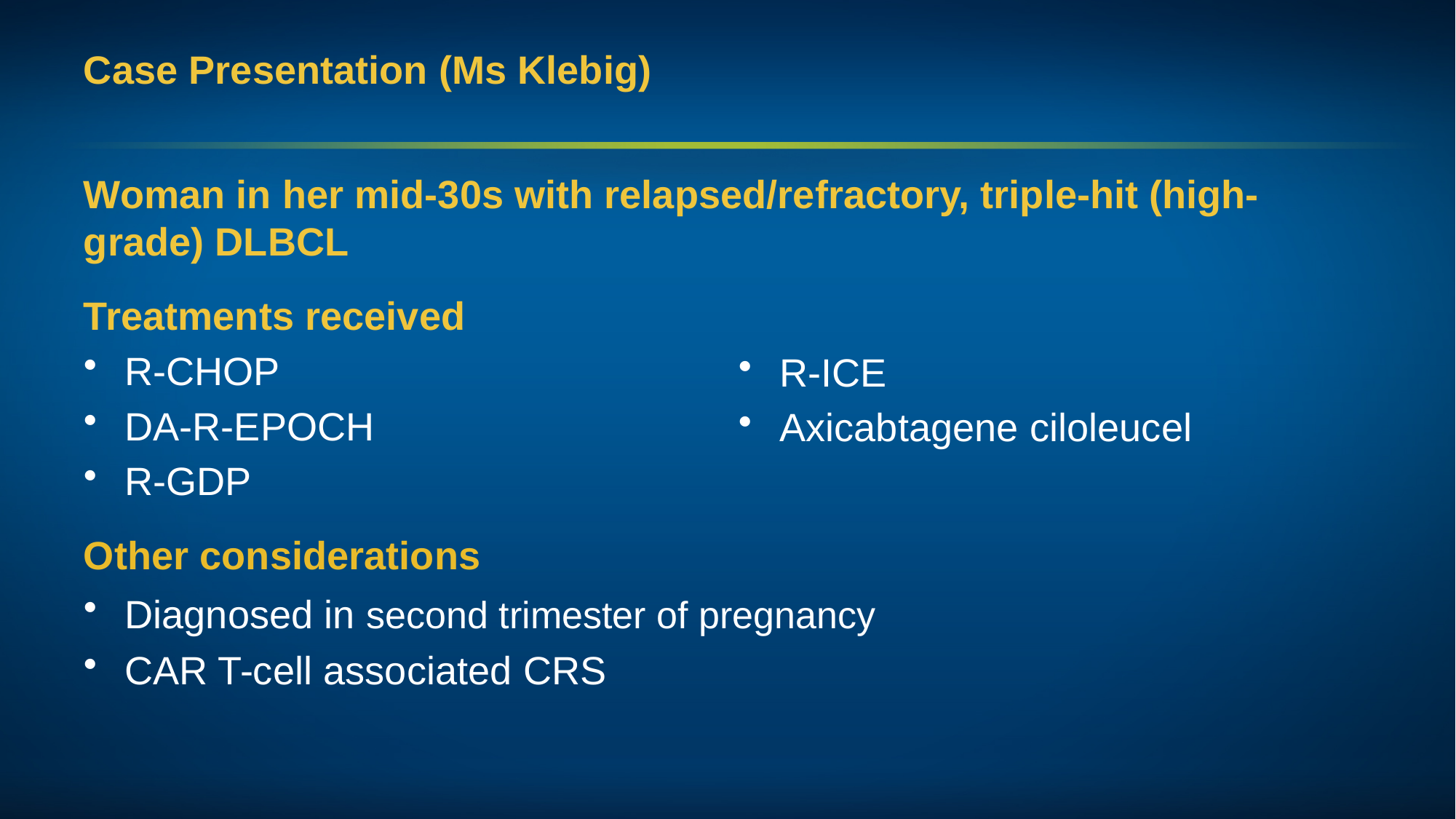

# Case Presentation (Ms Klebig)
Woman in her mid-30s with relapsed/refractory, triple-hit (high-grade) DLBCL
Treatments received
R-CHOP
DA-R-EPOCH
R-GDP
Other considerations
Diagnosed in second trimester of pregnancy
CAR T-cell associated CRS
R-ICE
Axicabtagene ciloleucel